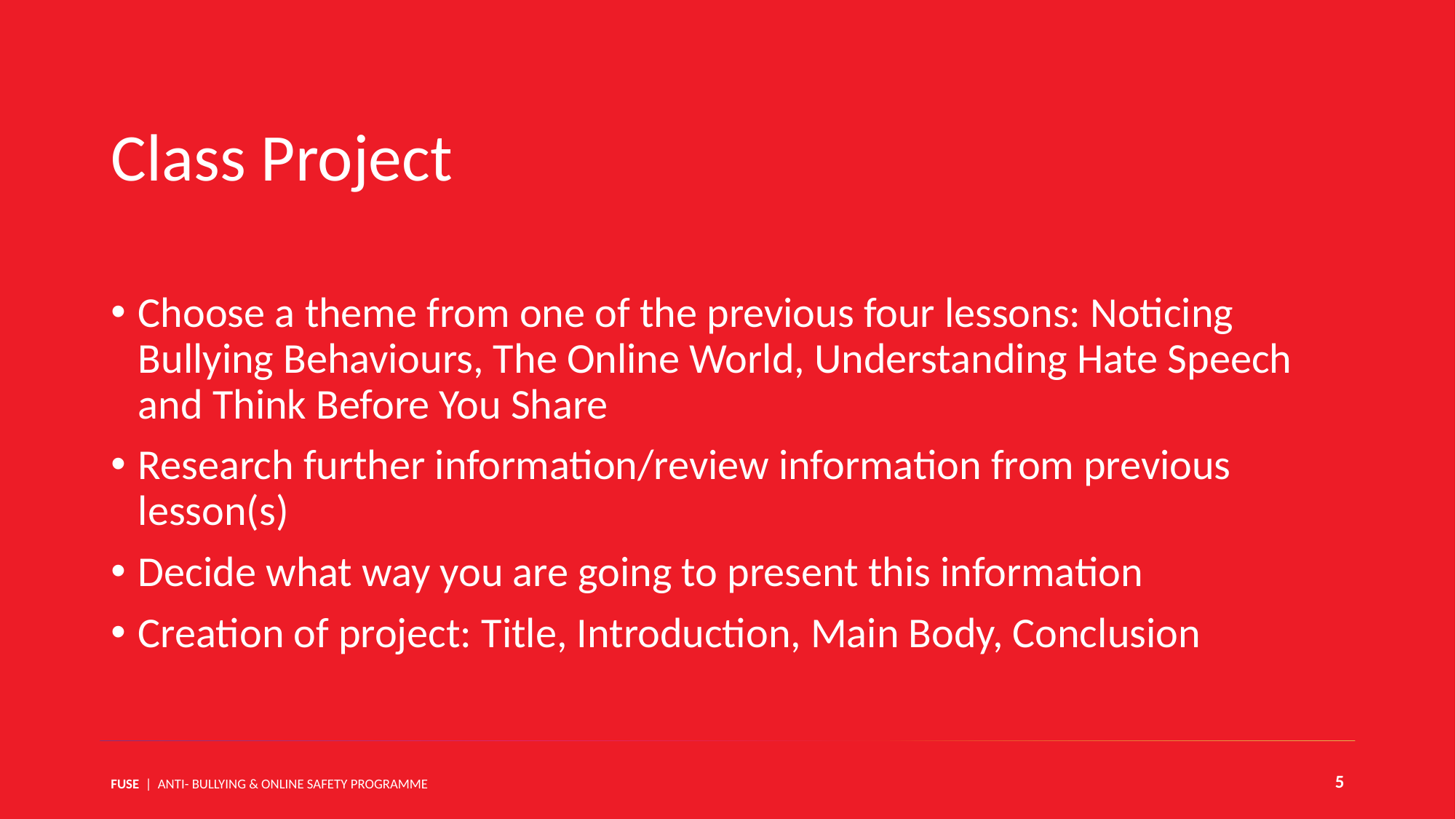

Class Project
Choose a theme from one of the previous four lessons: Noticing Bullying Behaviours, The Online World, Understanding Hate Speech and Think Before You Share
Research further information/review information from previous lesson(s)
Decide what way you are going to present this information
Creation of project: Title, Introduction, Main Body, Conclusion
5